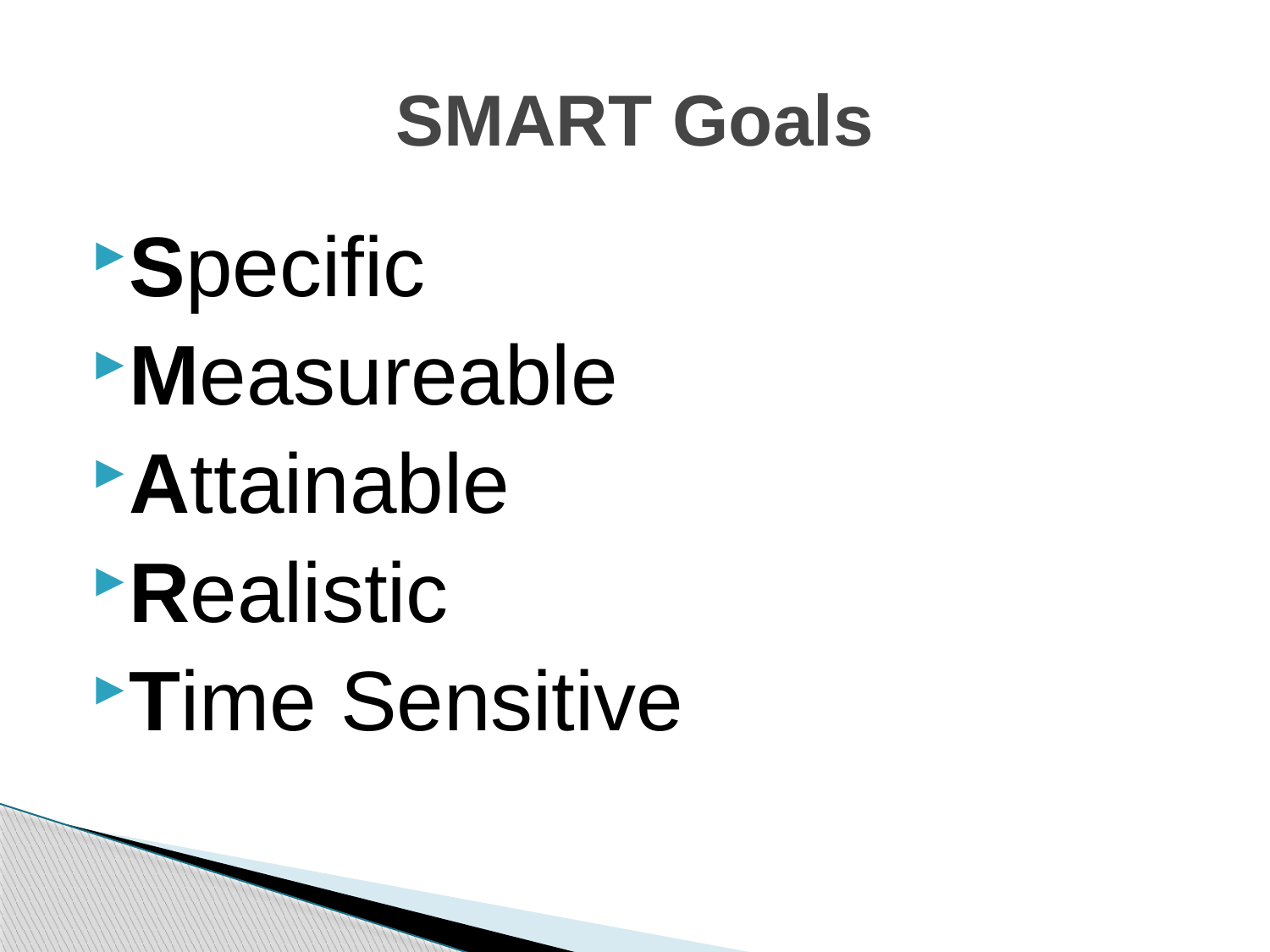

# SMART Goals
Specific
Measureable
Attainable
Realistic
Time Sensitive